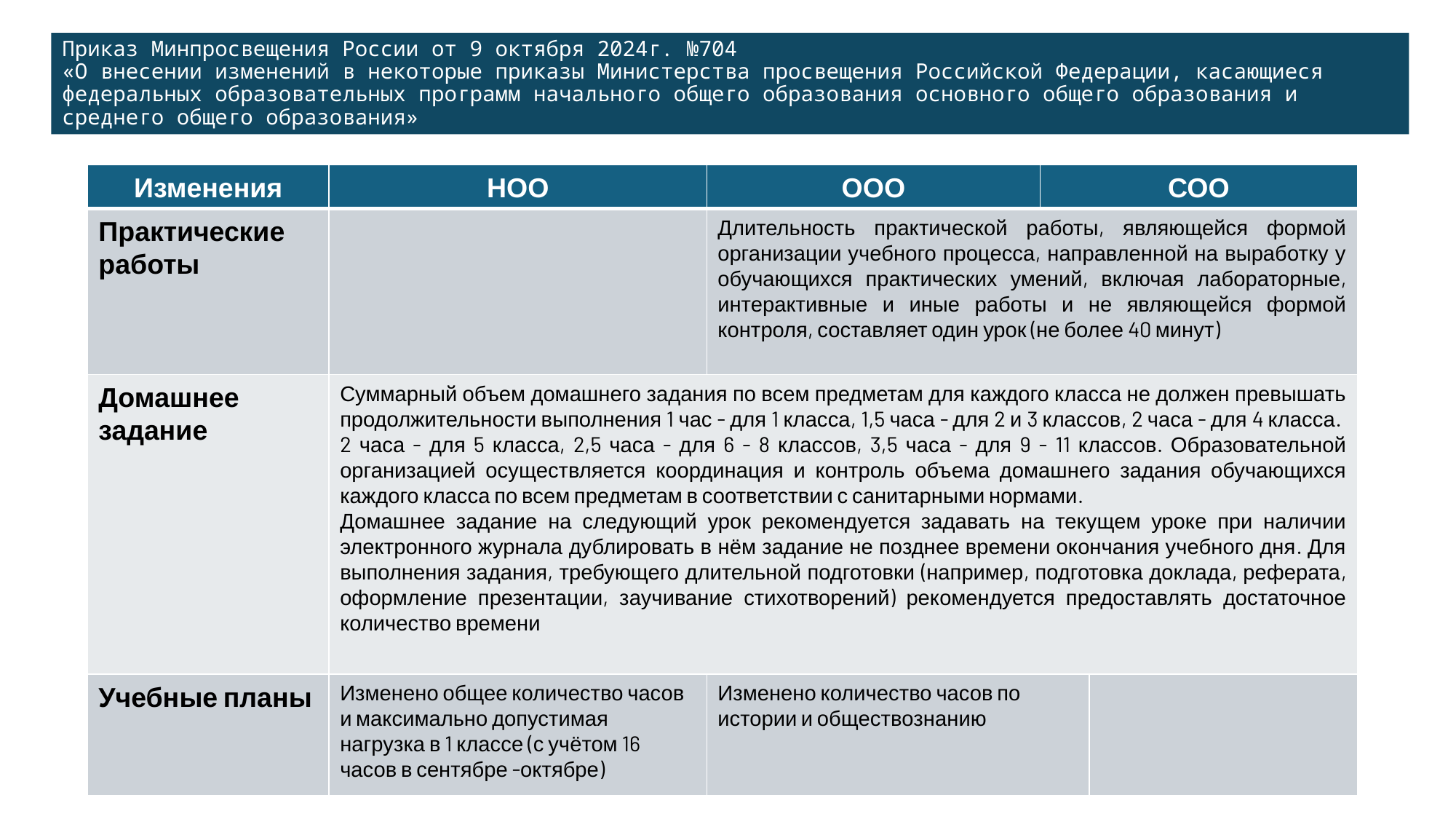

# Приказ Минпросвещения России от 9 октября 2024г. №704 «О внесении изменений в некоторые приказы Министерства просвещения Российской Федерации, касающиеся федеральных образовательных программ начального общего образования основного общего образования и среднего общего образования»
| Изменения | НОО | ООО | СОО |  |
| --- | --- | --- | --- | --- |
| Практические работы |  | Длительность практической работы, являющейся формой организации учебного процесса, направленной на выработку у обучающихся практических умений, включая лабораторные, интерактивные и иные работы и не являющейся формой контроля, составляет один урок (не более 40 минут) |  |  |
| Домашнее задание | Суммарный объем домашнего задания по всем предметам для каждого класса не должен превышать продолжительности выполнения 1 час - для 1 класса, 1,5 часа - для 2 и 3 классов, 2 часа - для 4 класса. 2 часа - для 5 класса, 2,5 часа - для 6 - 8 классов, 3,5 часа - для 9 - 11 классов. Образовательной организацией осуществляется координация и контроль объема домашнего задания обучающихся каждого класса по всем предметам в соответствии с санитарными нормами. Домашнее задание на следующий урок рекомендуется задавать на текущем уроке при наличии электронного журнала дублировать в нём задание не позднее времени окончания учебного дня. Для выполнения задания, требующего длительной подготовки (например, подготовка доклада, реферата, оформление презентации, заучивание стихотворений) рекомендуется предоставлять достаточное количество времени |  |  |  |
| Учебные планы | Изменено общее количество часов и максимально допустимая нагрузка в 1 классе (с учётом 16 часов в сентябре -октябре) | Изменено количество часов по истории и обществознанию |  |  |